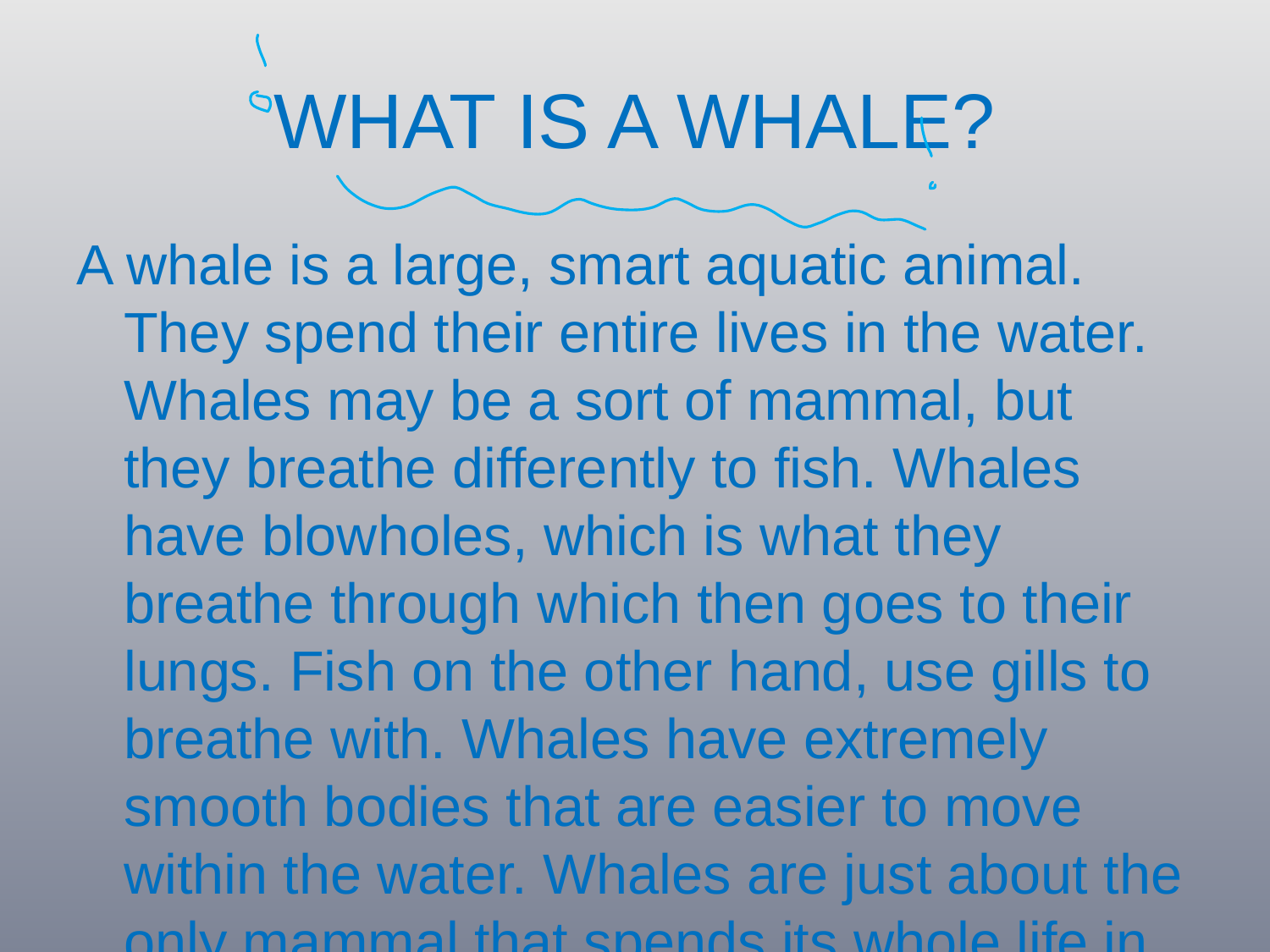

# WHAT IS A WHALE?
A whale is a large, smart aquatic animal. They spend their entire lives in the water. Whales may be a sort of mammal, but they breathe differently to fish. Whales have blowholes, which is what they breathe through which then goes to their lungs. Fish on the other hand, use gills to breathe with. Whales have extremely smooth bodies that are easier to move within the water. Whales are just about the only mammal that spends its whole life in the water apart from sea cows, (manatees).